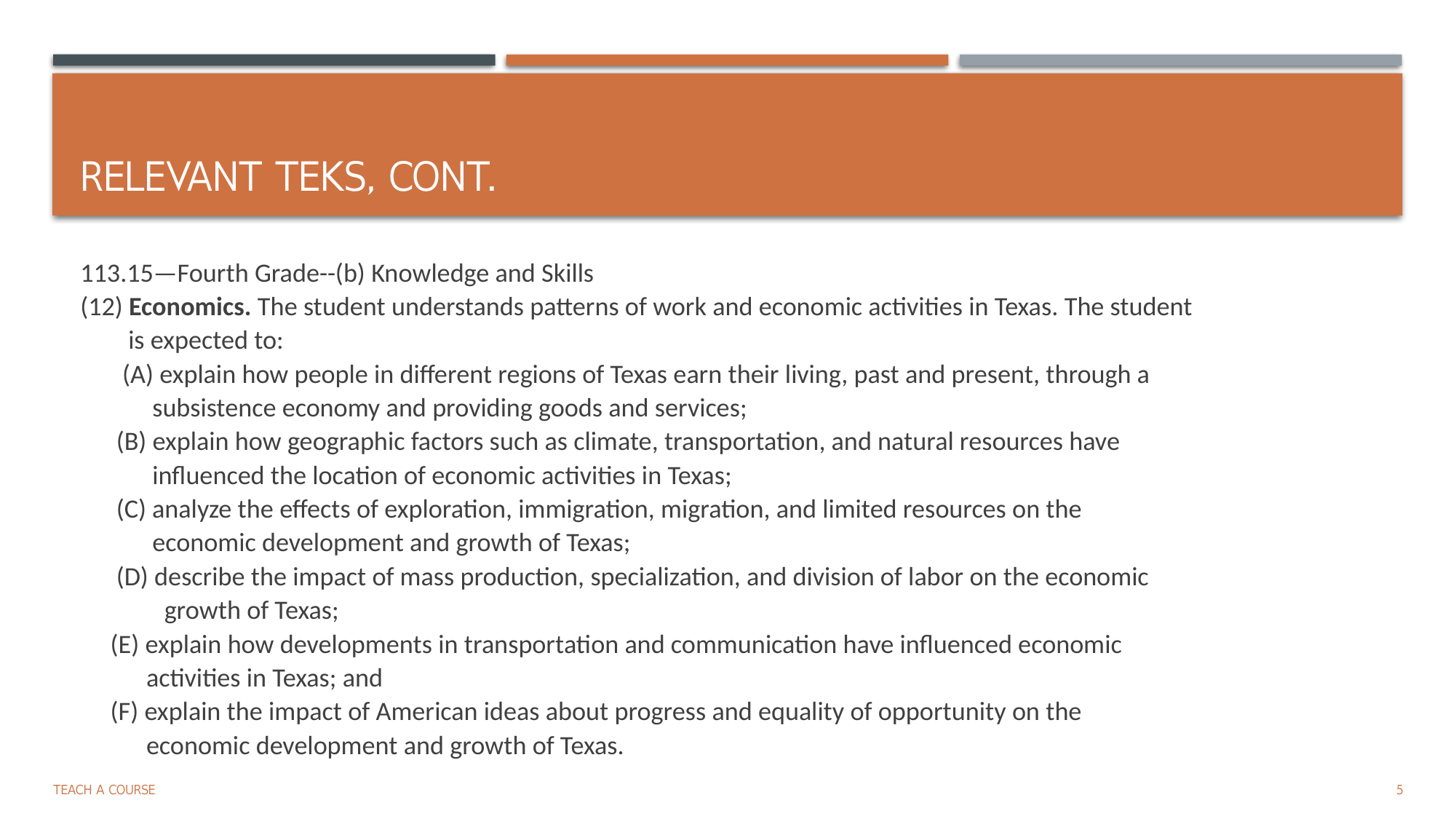

# Relevant TEKS, cont.

113.15—Fourth Grade--(b) Knowledge and Skills
(12) Economics. The student understands patterns of work and economic activities in Texas. The student
        is expected to:
       (A) explain how people in different regions of Texas earn their living, past and present, through a
            subsistence economy and providing goods and services;
      (B) explain how geographic factors such as climate, transportation, and natural resources have
            influenced the location of economic activities in Texas;
      (C) analyze the effects of exploration, immigration, migration, and limited resources on the
            economic development and growth of Texas;
      (D) describe the impact of mass production, specialization, and division of labor on the economic
              growth of Texas;
     (E) explain how developments in transportation and communication have influenced economic
           activities in Texas; and
     (F) explain the impact of American ideas about progress and equality of opportunity on the
           economic development and growth of Texas.

Teach a Course
5